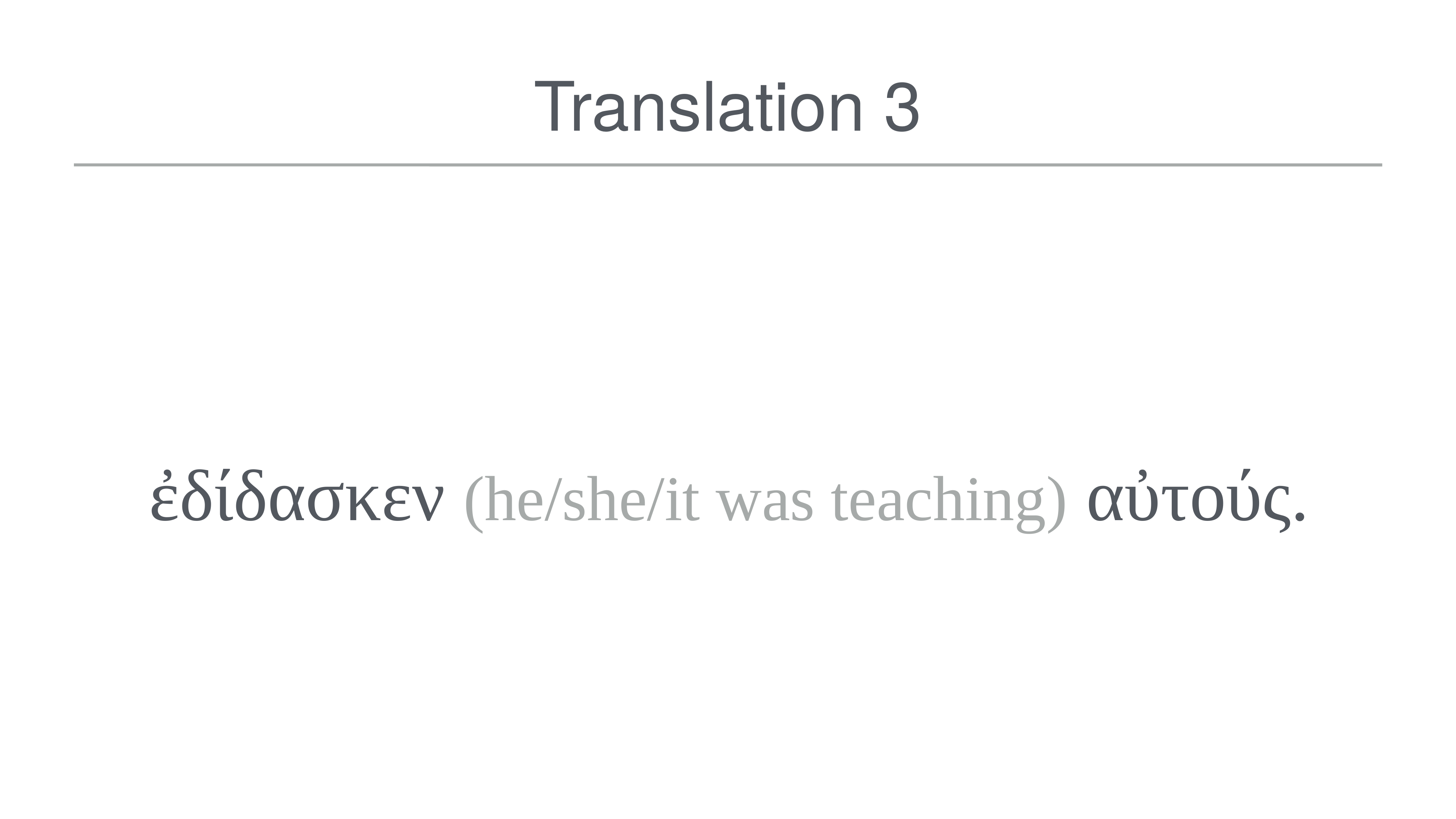

# Translation 3
ἐδίδασκεν (he/she/it was teaching) αὐτούς.